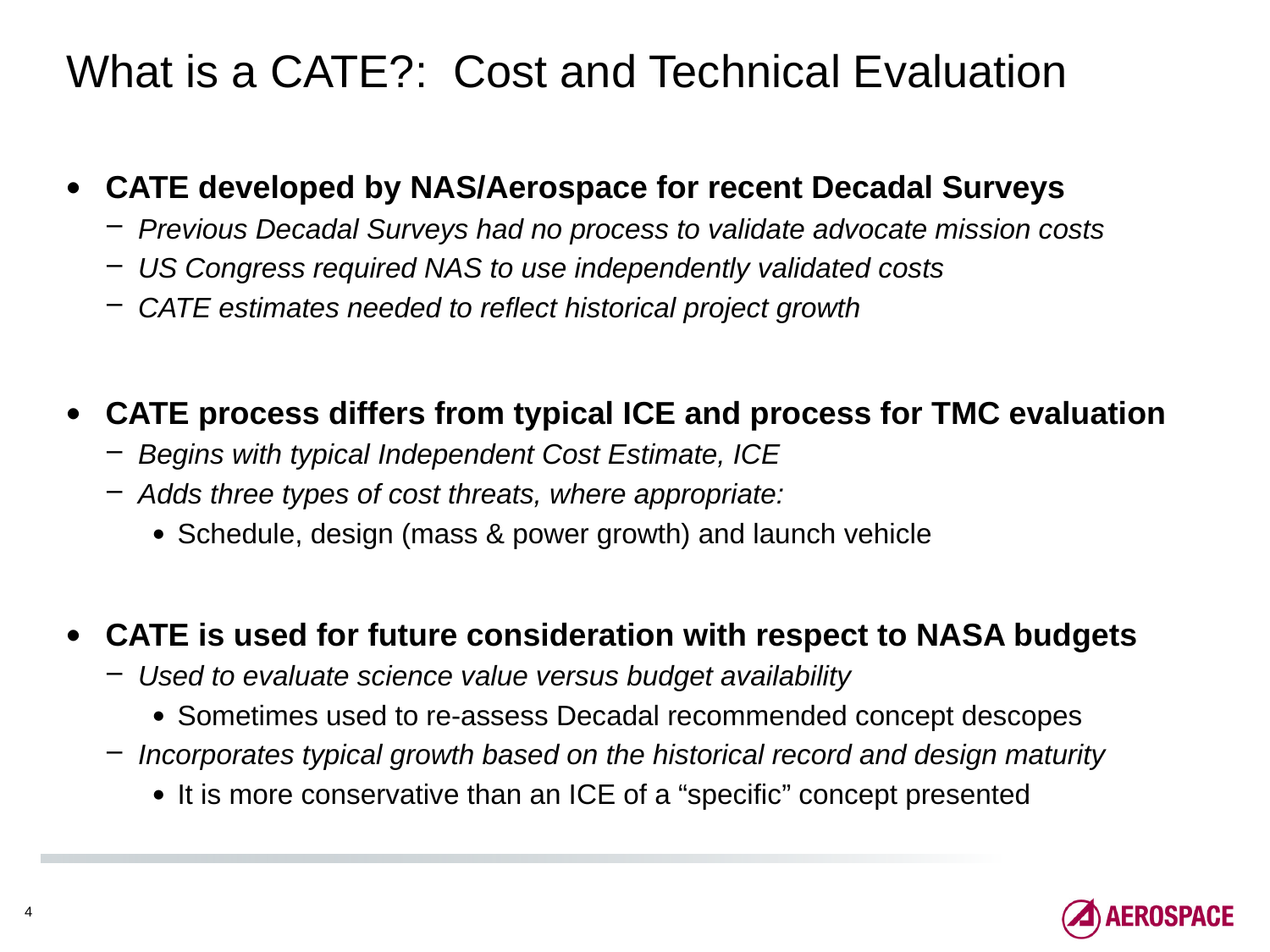

What is a CATE?:  Cost and Technical Evaluation
CATE developed by NAS/Aerospace for recent Decadal Surveys
Previous Decadal Surveys had no process to validate advocate mission costs
US Congress required NAS to use independently validated costs
CATE estimates needed to reflect historical project growth

CATE process differs from typical ICE and process for TMC evaluation
Begins with typical Independent Cost Estimate, ICE
Adds three types of cost threats, where appropriate:
Schedule, design (mass & power growth) and launch vehicle

CATE is used for future consideration with respect to NASA budgets
Used to evaluate science value versus budget availability
Sometimes used to re-assess Decadal recommended concept descopes
Incorporates typical growth based on the historical record and design maturity
It is more conservative than an ICE of a “specific” concept presented